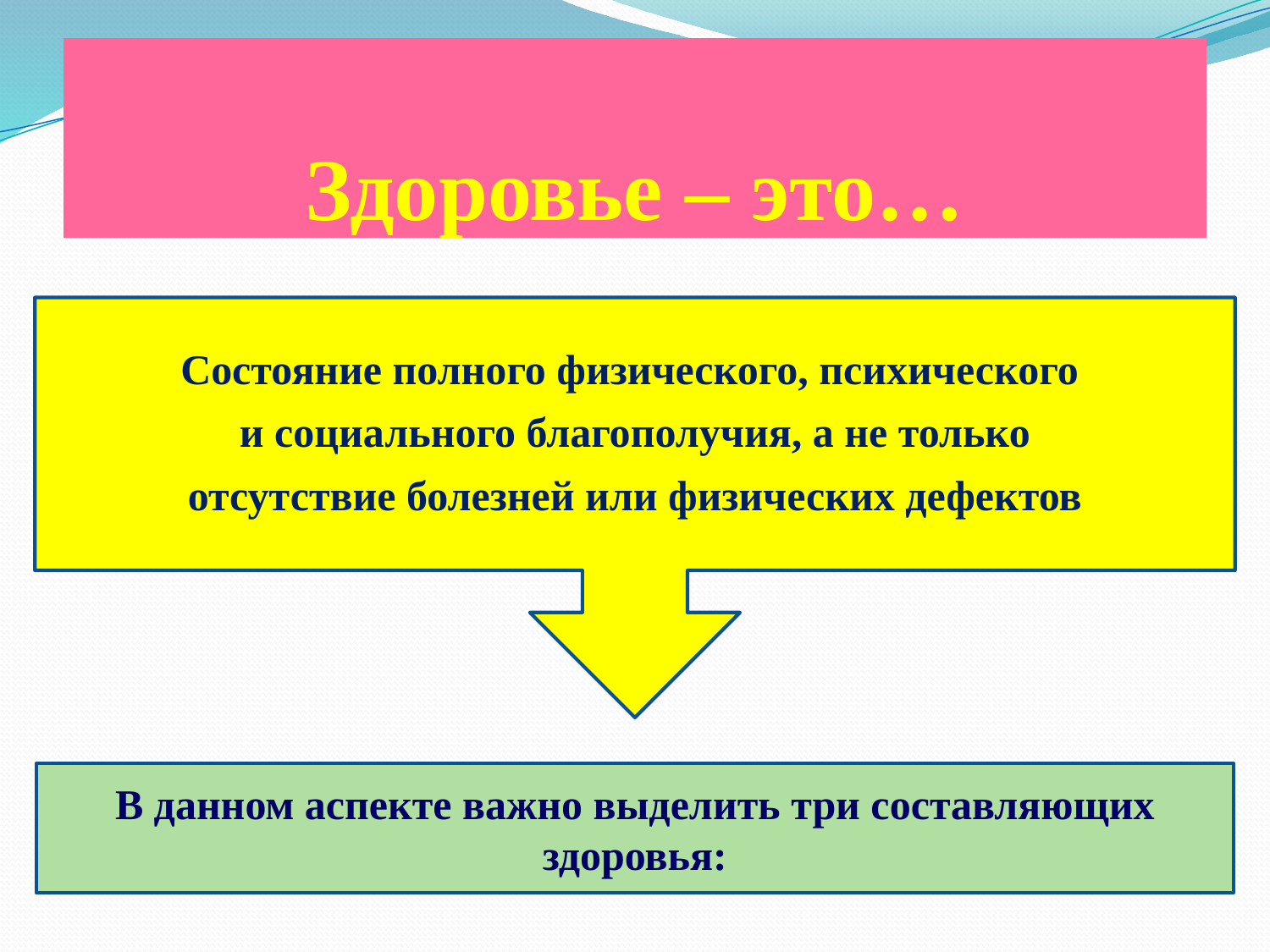

# Здоровье – это…
Состояние полного физического, психического
и социального благополучия, а не только
отсутствие болезней или физических дефектов
В данном аспекте важно выделить три составляющих здоровья: